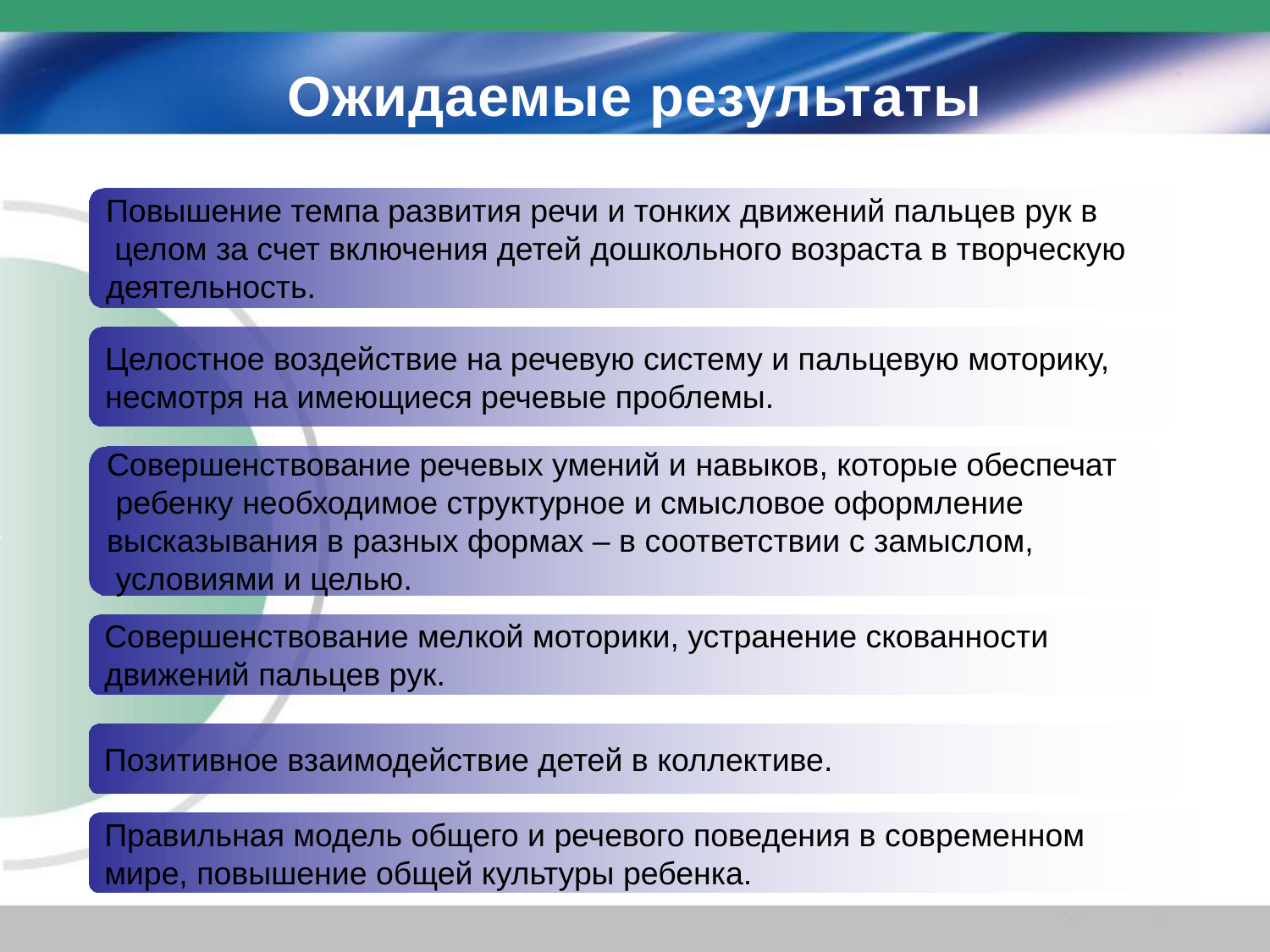

# Ожидаемые результаты
Повышение темпа развития речи и тонких движений пальцев рук в
 целом за счет включения детей дошкольного возраста в творческую
деятельность.

Целостное воздействие на речевую систему и пальцевую моторику,
несмотря на имеющиеся речевые проблемы.
Совершенствование речевых умений и навыков, которые обеспечат
 ребенку необходимое структурное и смысловое оформление
высказывания в разных формах – в соответствии с замыслом,
 условиями и целью.
Совершенствование мелкой моторики, устранение скованности
движений пальцев рук.
Позитивное взаимодействие детей в коллективе.
Правильная модель общего и речевого поведения в современном
мире, повышение общей культуры ребенка.